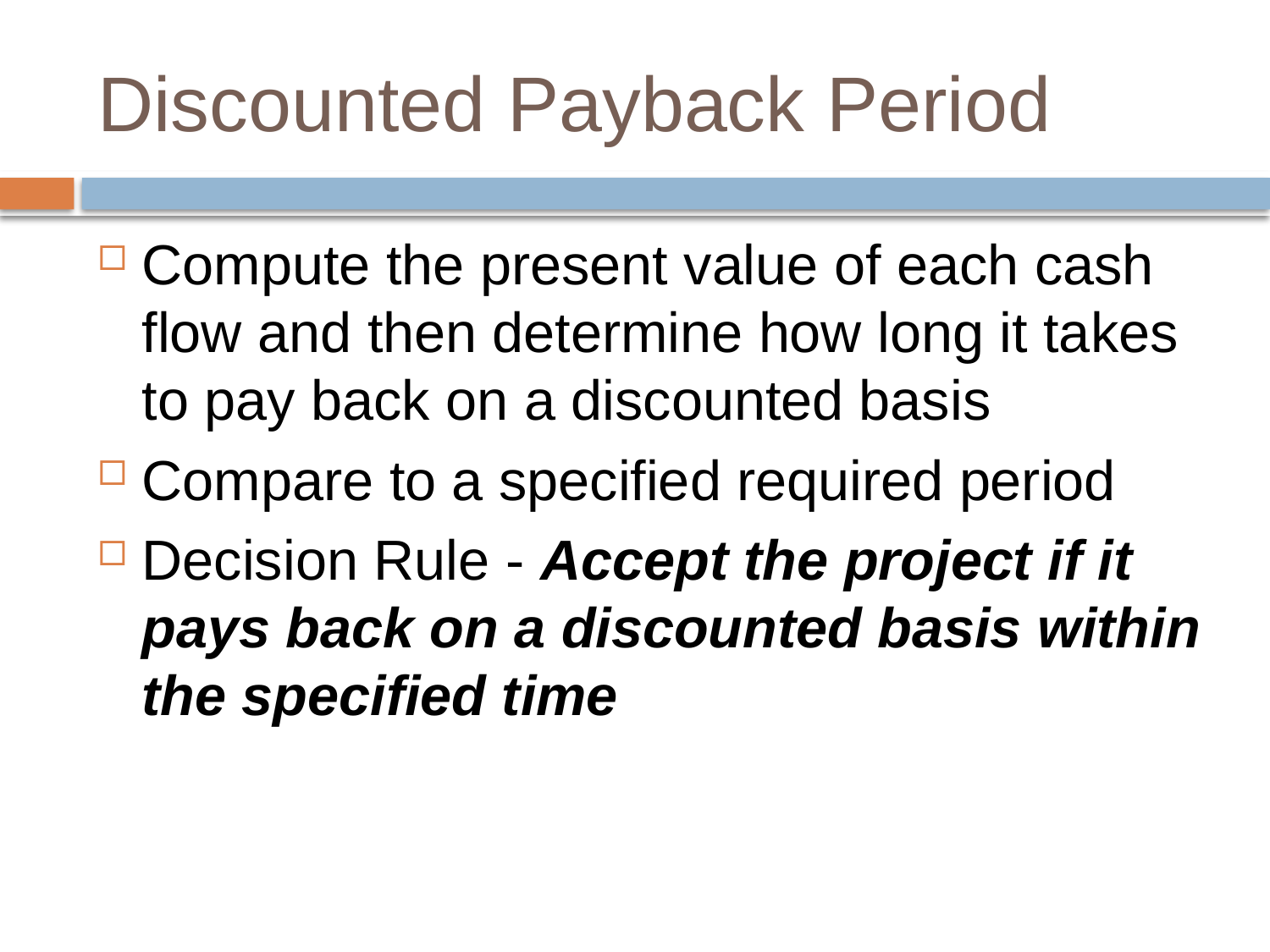

# Discounted Payback Period
Compute the present value of each cash flow and then determine how long it takes to pay back on a discounted basis
Compare to a specified required period
Decision Rule - Accept the project if it pays back on a discounted basis within the specified time